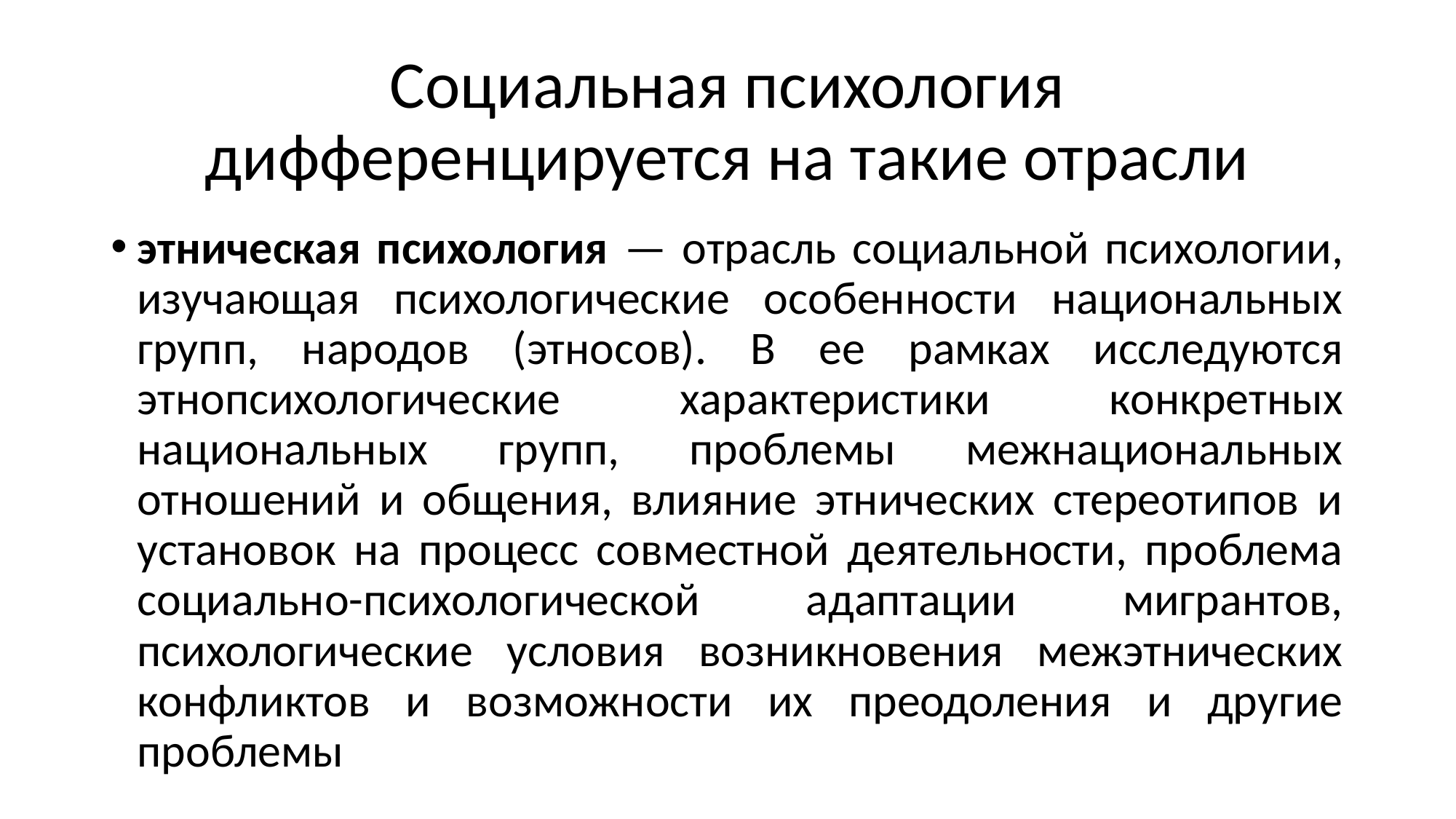

# Социальная психология дифференцируется на такие отрасли
этническая психология — отрасль социальной психологии, изучающая психологические особенности национальных групп, народов (этносов). В ее рамках исследуются этнопсихологические характеристики конкретных национальных групп, проблемы межнациональных отношений и общения, влияние этнических стереотипов и установок на процесс совместной деятельности, проблема социально-психологической адаптации мигрантов, психологические условия возникновения межэтнических конфликтов и возможности их преодоления и другие проблемы